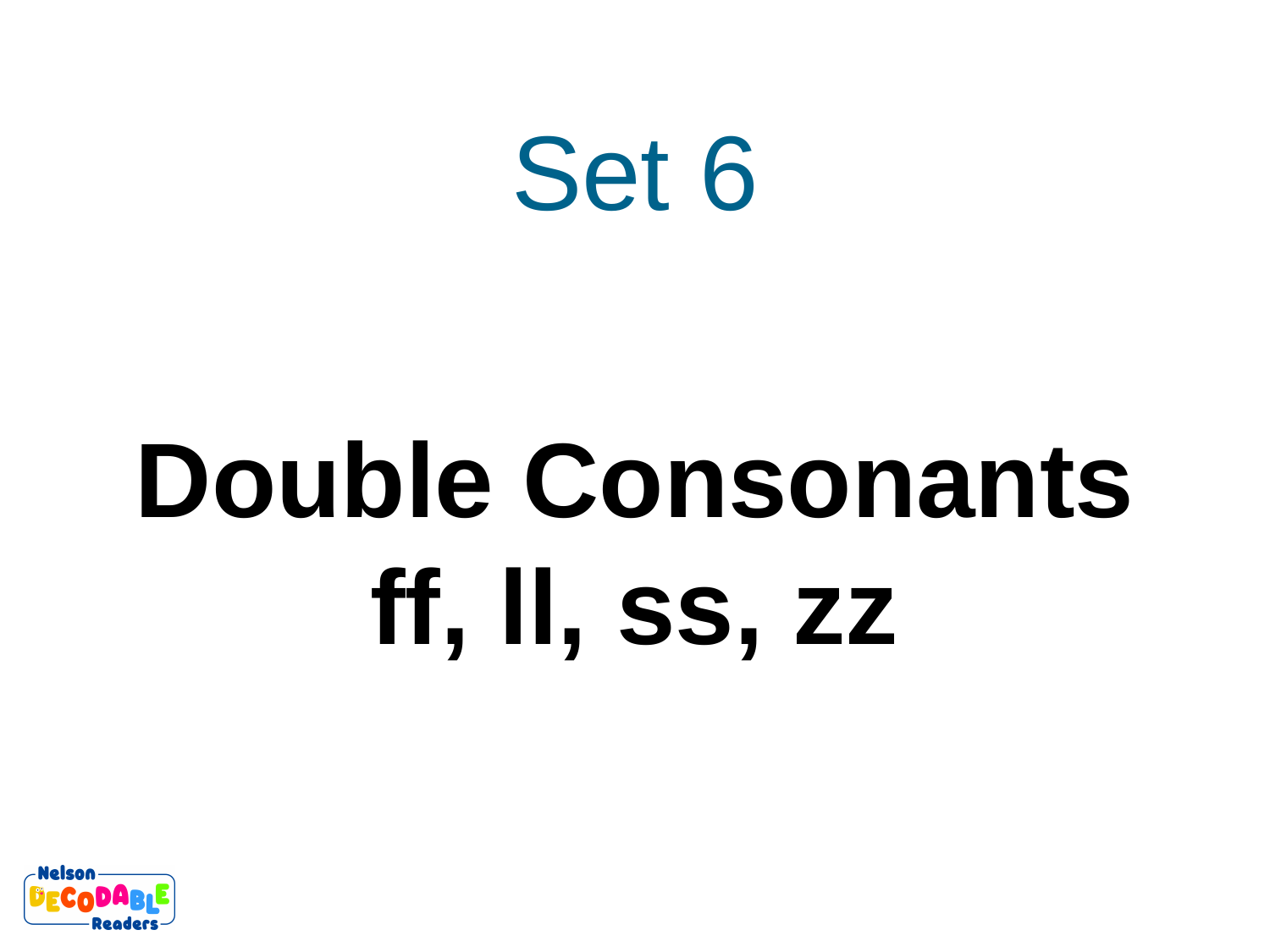

Set 6
Double Consonants
ff, ll, ss, zz